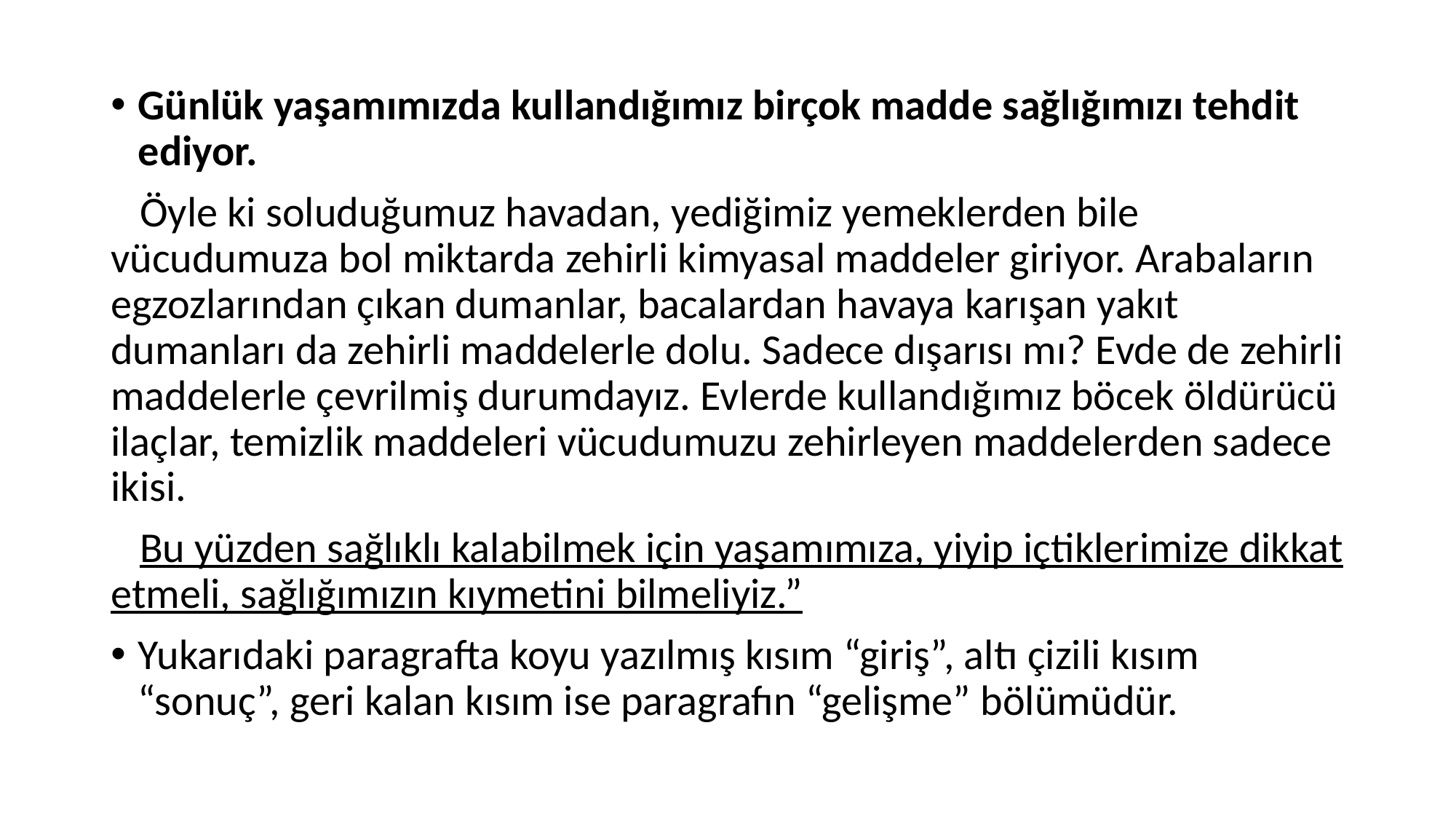

Günlük yaşamımızda kullandığımız birçok madde sağlığımızı tehdit ediyor.
   Öyle ki soluduğumuz havadan, yediğimiz yemeklerden bile vücudumuza bol miktarda zehirli kimyasal maddeler giriyor. Arabaların egzozlarından çıkan dumanlar, bacalardan havaya karışan yakıt dumanları da zehirli maddelerle dolu. Sadece dışarısı mı? Evde de zehirli maddelerle çevrilmiş durumdayız. Evlerde kullandığımız böcek öldürücü ilaçlar, temizlik maddeleri vücudumuzu zehirleyen maddelerden sadece ikisi.
   Bu yüzden sağlıklı kalabilmek için yaşamımıza, yiyip içtiklerimize dikkat etmeli, sağlığımızın kıymetini bilmeliyiz.”
Yukarıdaki paragrafta koyu yazılmış kısım “giriş”, altı çizili kısım “sonuç”, geri kalan kısım ise paragrafın “gelişme” bölümüdür.